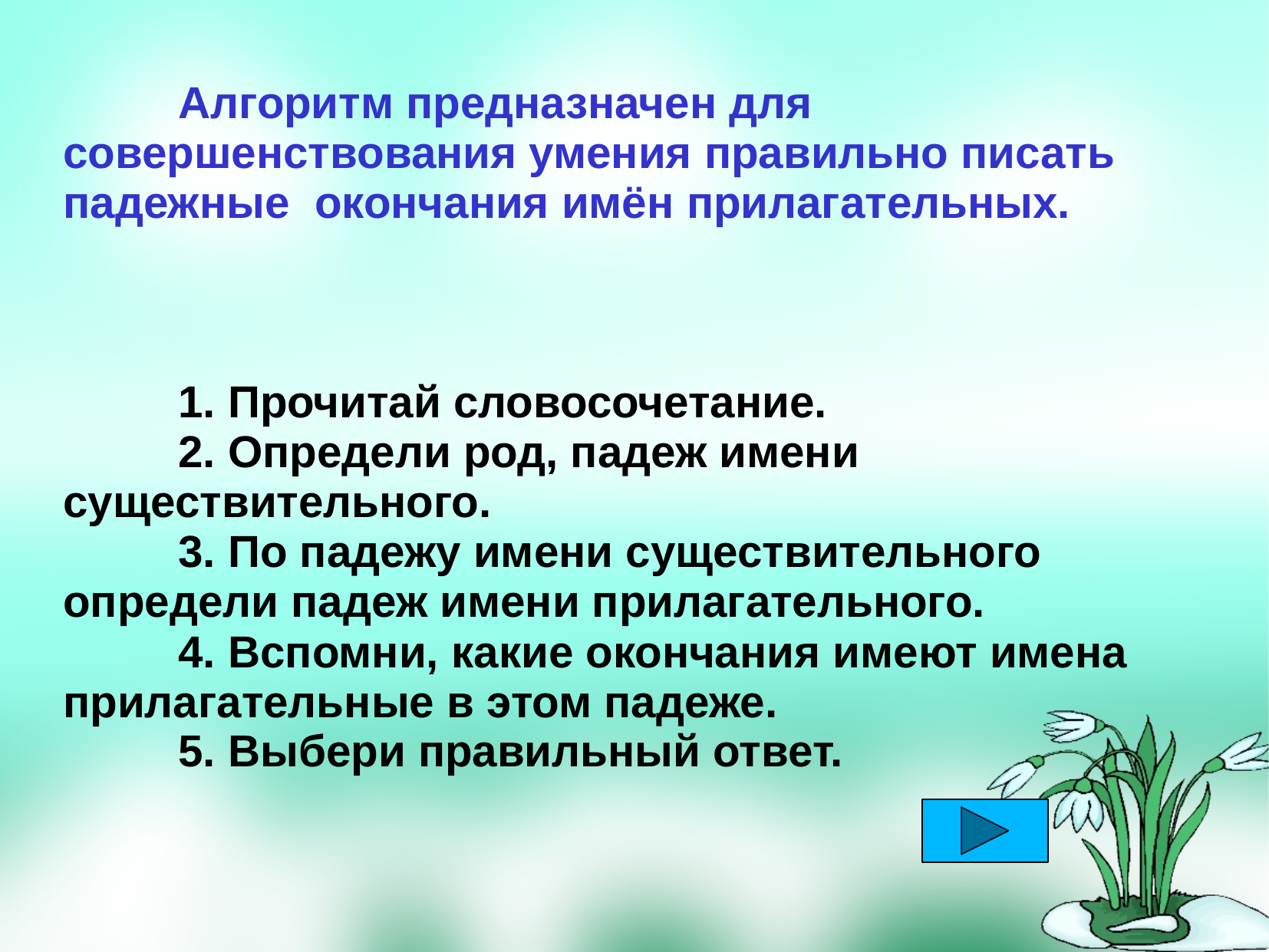

# Алгоритм предназначен для совершенствования умения правильно писать падежные  окончания имён прилагательных. 1. Прочитай словосочетание. 2. Определи род, падеж имени существительного. 3. По падежу имени существительного определи падеж имени прилагательного. 4. Вспомни, какие окончания имеют имена прилагательные в этом падеже. 5. Выбери правильный ответ.